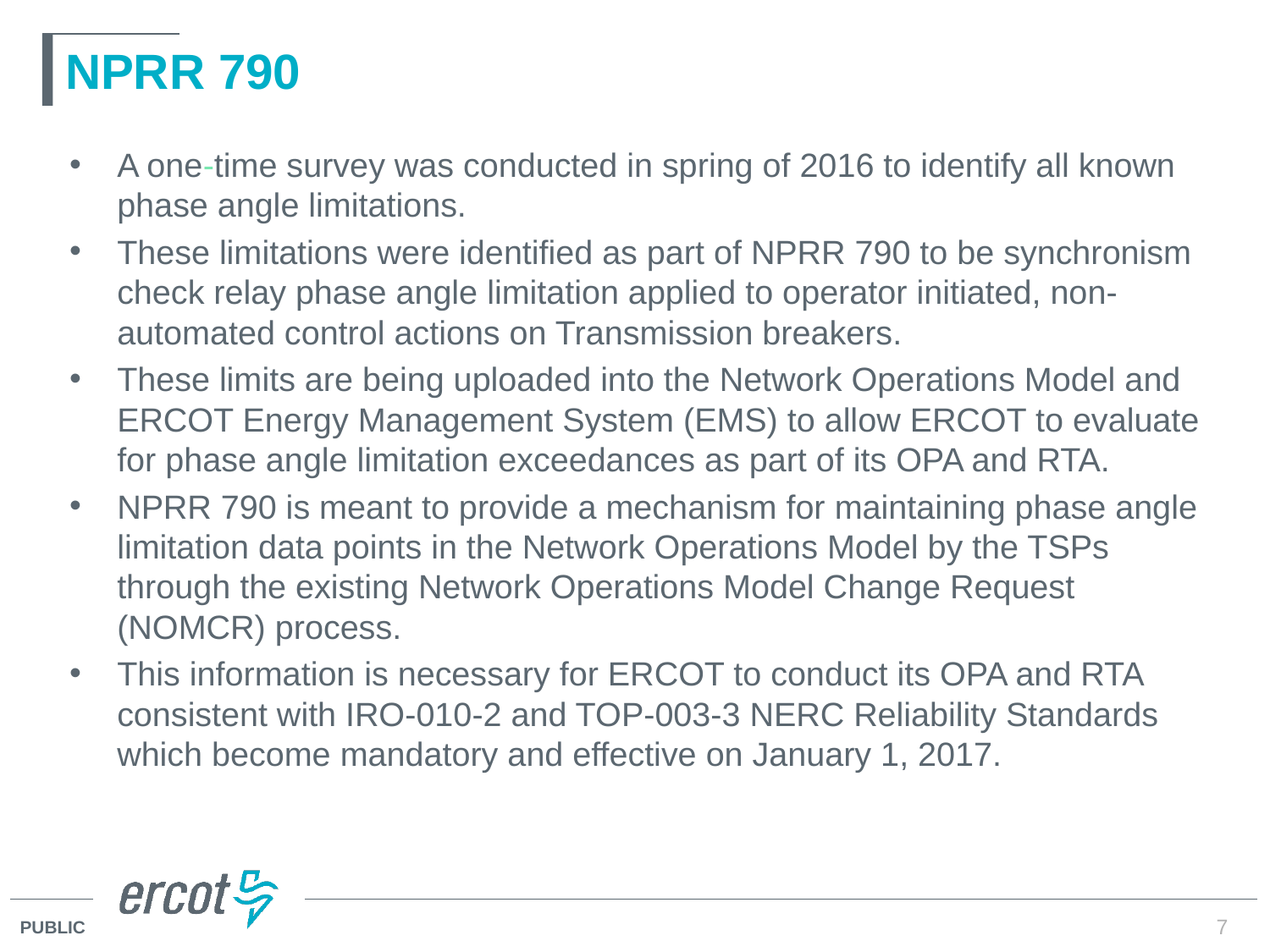

# NPRR 790
A one-time survey was conducted in spring of 2016 to identify all known phase angle limitations.
These limitations were identified as part of NPRR 790 to be synchronism check relay phase angle limitation applied to operator initiated, non-automated control actions on Transmission breakers.
These limits are being uploaded into the Network Operations Model and ERCOT Energy Management System (EMS) to allow ERCOT to evaluate for phase angle limitation exceedances as part of its OPA and RTA.
NPRR 790 is meant to provide a mechanism for maintaining phase angle limitation data points in the Network Operations Model by the TSPs through the existing Network Operations Model Change Request (NOMCR) process.
This information is necessary for ERCOT to conduct its OPA and RTA consistent with IRO-010-2 and TOP-003-3 NERC Reliability Standards which become mandatory and effective on January 1, 2017.

7